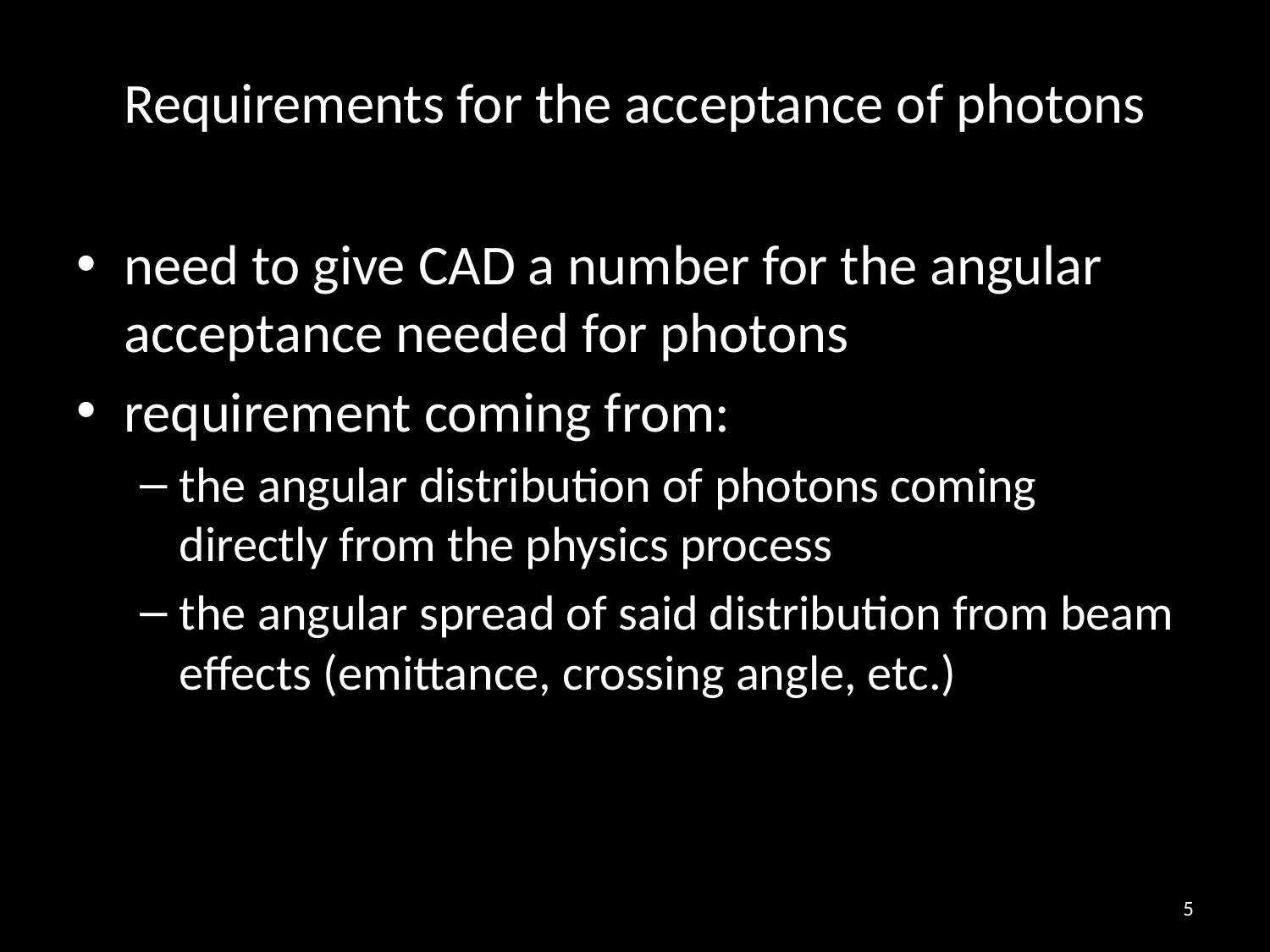

# Requirements for the acceptance of photons
need to give CAD a number for the angular acceptance needed for photons
requirement coming from:
the angular distribution of photons coming directly from the physics process
the angular spread of said distribution from beam effects (emittance, crossing angle, etc.)
5